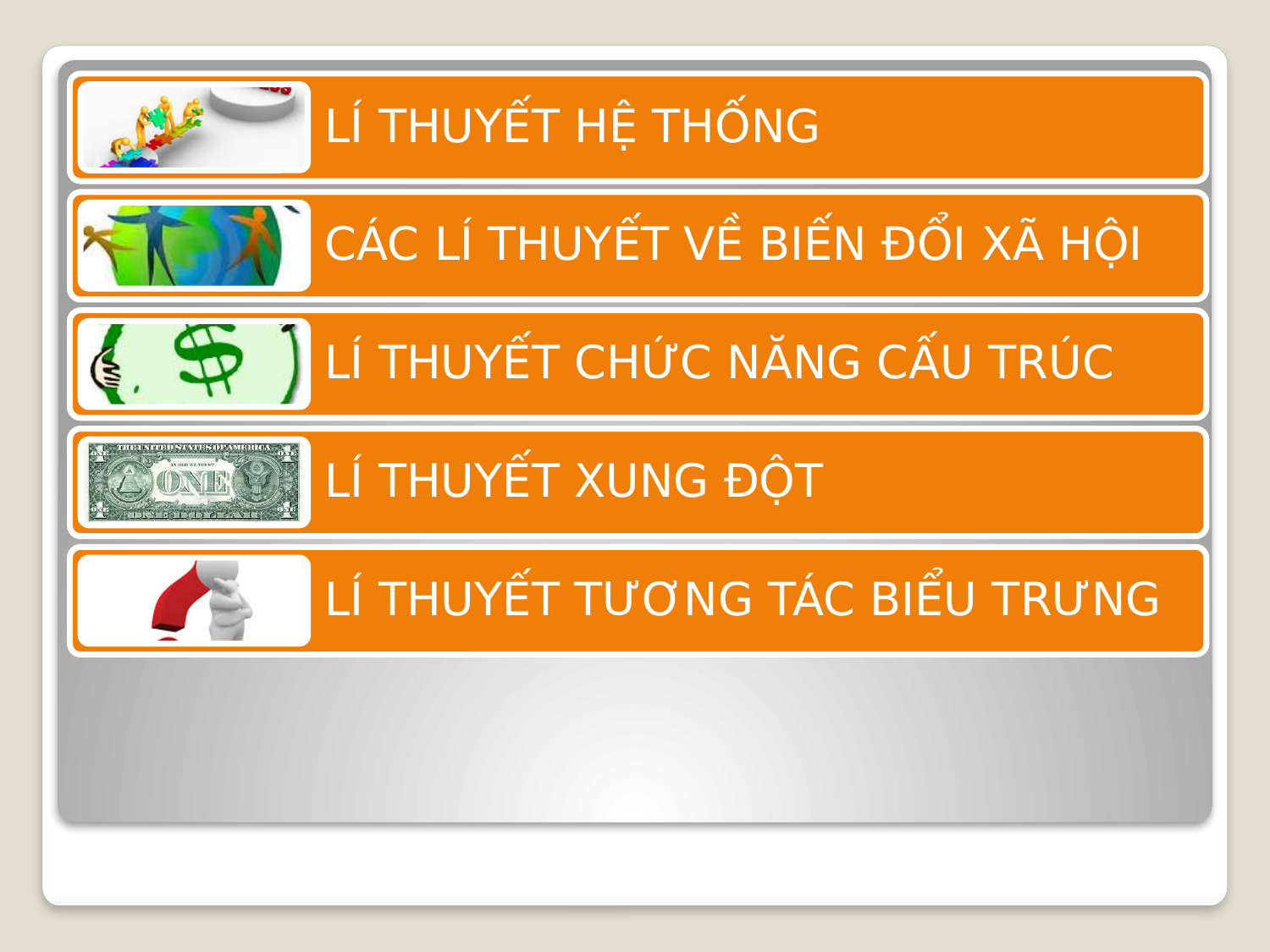

LÍ THUYẾT HỆ THỐNG
CÁC LÍ THUYẾT VỀ BIẾN ĐỔI XÃ HỘI
LÍ THUYẾT CHỨC NĂNG CẤU TRÚC
LÍ THUYẾT XUNG ĐỘT
LÍ THUYẾT TƯƠNG TÁC BIỂU TRƯNG
#